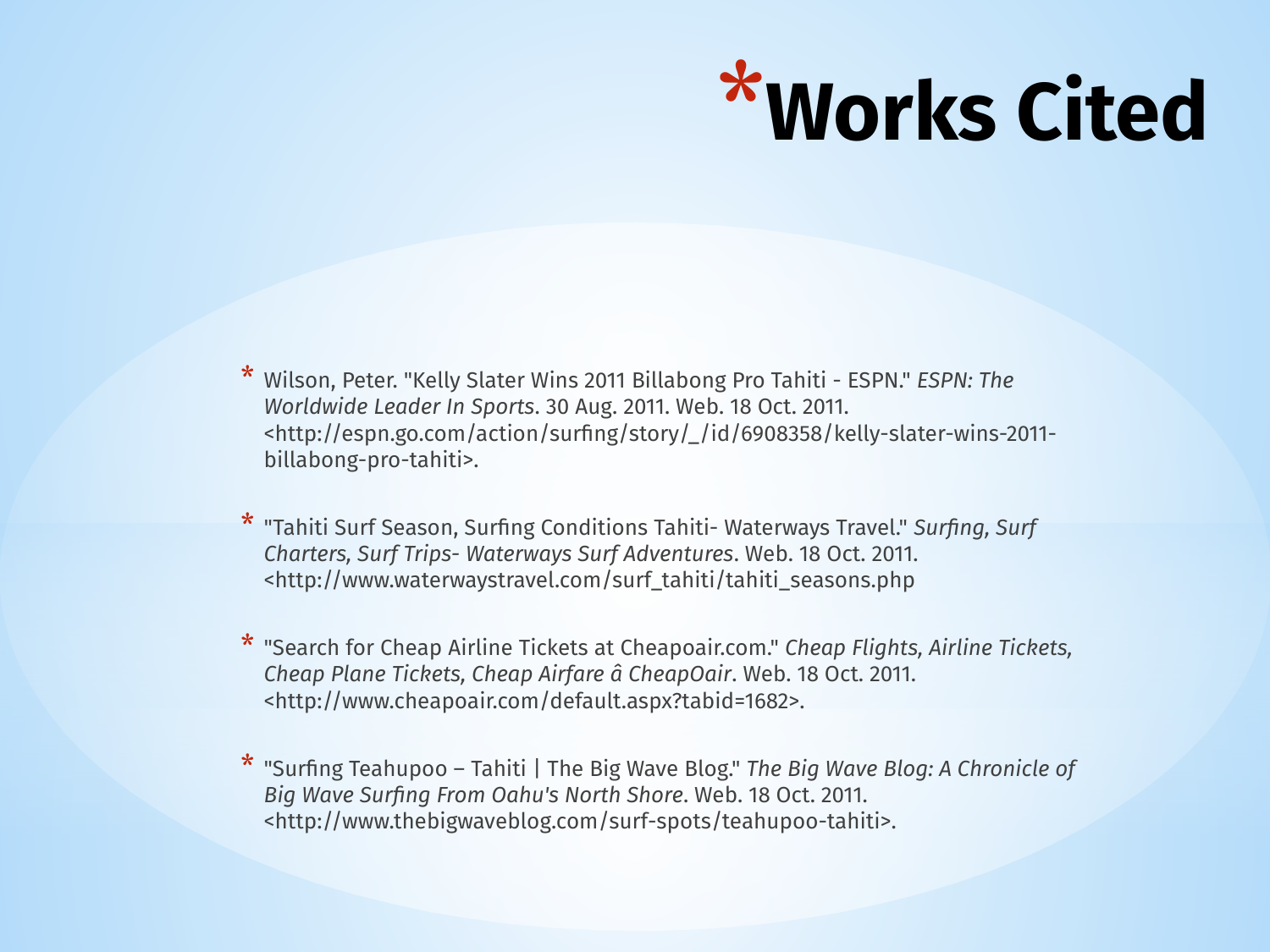

# Works Cited
Wilson, Peter. "Kelly Slater Wins 2011 Billabong Pro Tahiti - ESPN." ESPN: The Worldwide Leader In Sports. 30 Aug. 2011. Web. 18 Oct. 2011. <http://espn.go.com/action/surfing/story/_/id/6908358/kelly-slater-wins-2011-billabong-pro-tahiti>.

"Tahiti Surf Season, Surfing Conditions Tahiti- Waterways Travel." Surfing, Surf Charters, Surf Trips- Waterways Surf Adventures. Web. 18 Oct. 2011. <http://www.waterwaystravel.com/surf_tahiti/tahiti_seasons.php

"Search for Cheap Airline Tickets at Cheapoair.com." Cheap Flights, Airline Tickets, Cheap Plane Tickets, Cheap Airfare â CheapOair. Web. 18 Oct. 2011. <http://www.cheapoair.com/default.aspx?tabid=1682>.

"Surfing Teahupoo – Tahiti | The Big Wave Blog." The Big Wave Blog: A Chronicle of Big Wave Surfing From Oahu's North Shore. Web. 18 Oct. 2011. <http://www.thebigwaveblog.com/surf-spots/teahupoo-tahiti>.